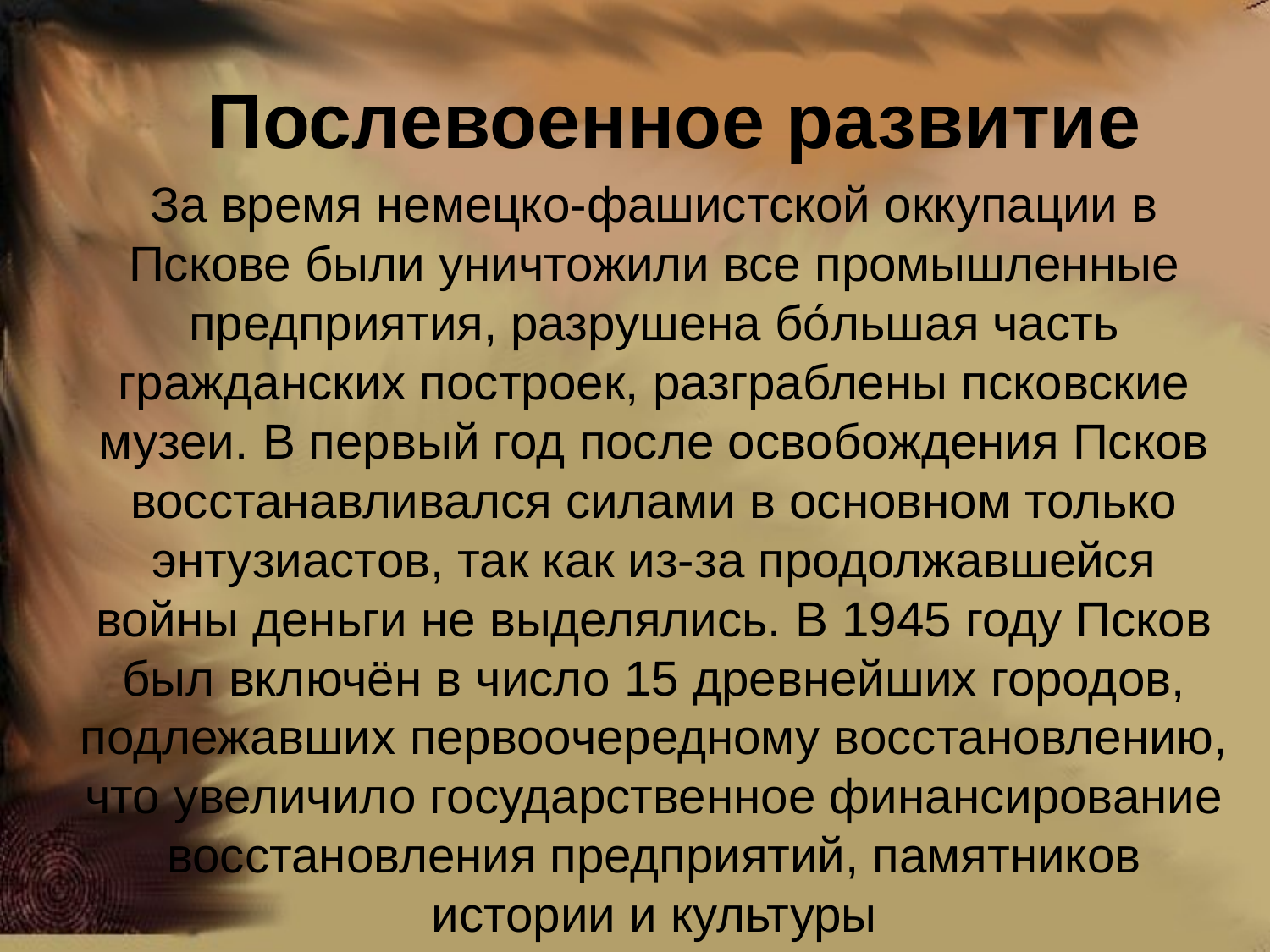

# Послевоенное развитие
За время немецко-фашистской оккупации в Пскове были уничтожили все промышленные предприятия, разрушена бо́льшая часть гражданских построек, разграблены псковские музеи. В первый год после освобождения Псков восстанавливался силами в основном только энтузиастов, так как из-за продолжавшейся войны деньги не выделялись. В 1945 году Псков был включён в число 15 древнейших городов, подлежавших первоочередному восстановлению, что увеличило государственное финансирование восстановления предприятий, памятников истории и культуры